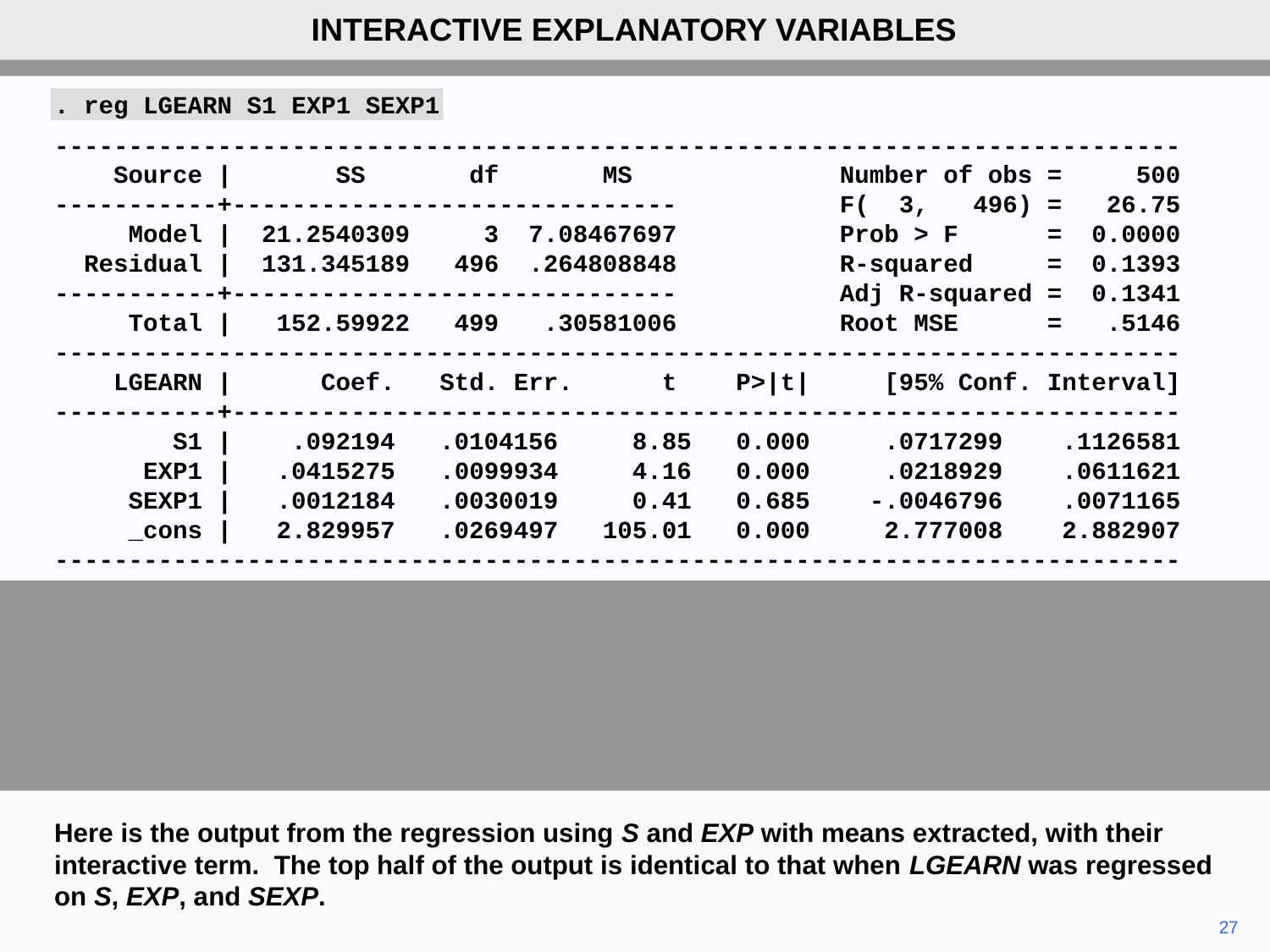

INTERACTIVE EXPLANATORY VARIABLES

. reg LGEARN S1 EXP1 SEXP1
----------------------------------------------------------------------------
    Source |       SS       df       MS              Number of obs =     500
-----------+------------------------------           F(  3,   496) =   26.75
     Model |  21.2540309     3  7.08467697           Prob > F      =  0.0000
  Residual |  131.345189   496  .264808848           R-squared     =  0.1393
-----------+------------------------------           Adj R-squared =  0.1341
     Total |   152.59922   499   .30581006           Root MSE      =   .5146
----------------------------------------------------------------------------
    LGEARN |      Coef.   Std. Err.      t    P>|t|     [95% Conf. Interval]
-----------+----------------------------------------------------------------
        S1 |    .092194   .0104156     8.85   0.000     .0717299    .1126581
      EXP1 |   .0415275   .0099934     4.16   0.000     .0218929    .0611621
     SEXP1 |   .0012184   .0030019     0.41   0.685    -.0046796    .0071165
     _cons |   2.829957   .0269497   105.01   0.000     2.777008    2.882907
----------------------------------------------------------------------------

Here is the output from the regression using S and EXP with means extracted, with their interactive term.  The top half of the output is identical to that when LGEARN was regressed on S, EXP, and SEXP.
27